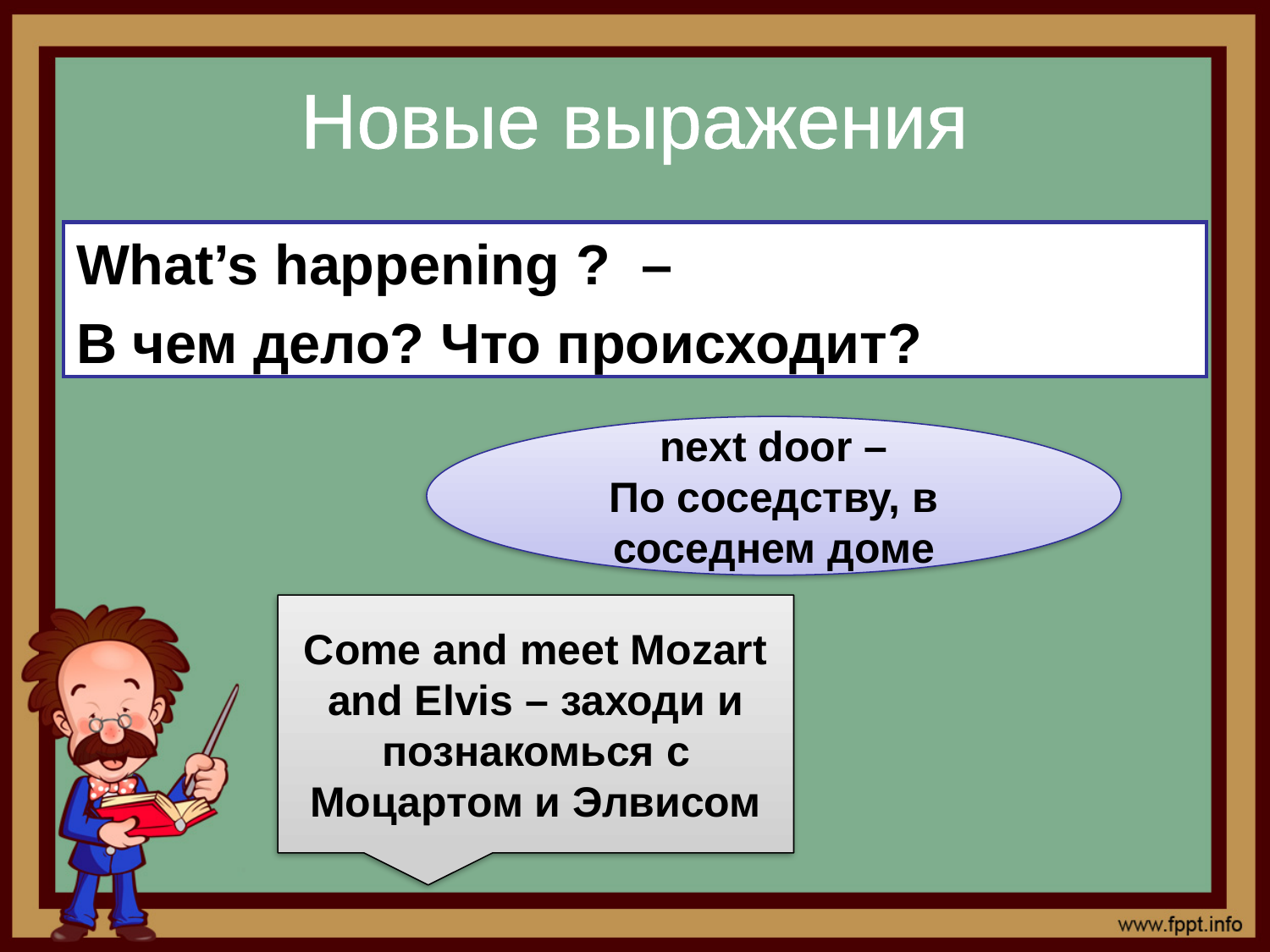

# Новые выражения
What’s happening ?  –
В чем дело? Что происходит?
 next door –
По соседству, в соседнем доме
Come and meet Mozart and Elvis – заходи и познакомься с Моцартом и Элвисом